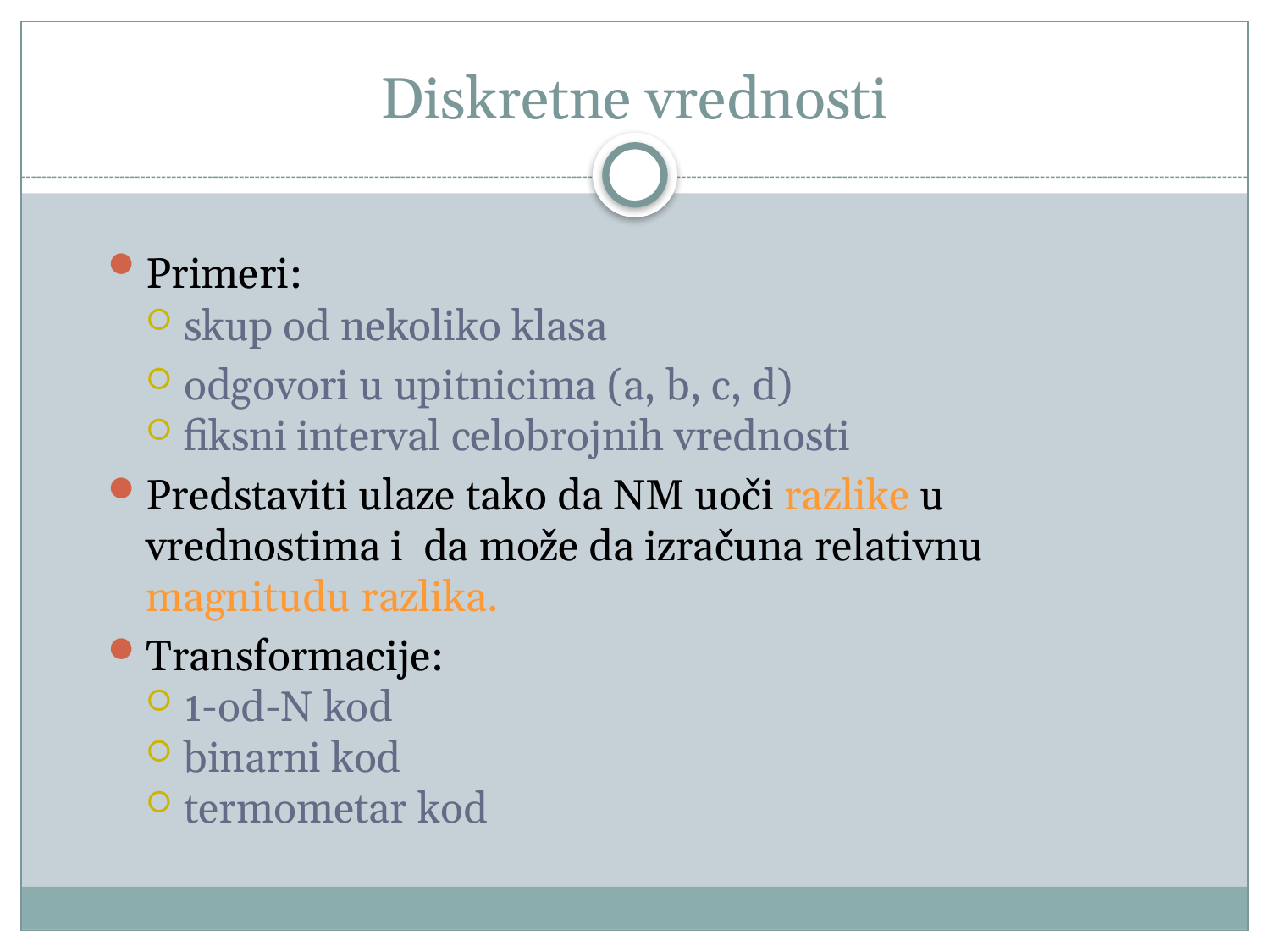

# Diskretne vrednosti
Primeri:
skup od nekoliko klasa
odgovori u upitnicima (a, b, c, d)
fiksni interval celobrojnih vrednosti
Predstaviti ulaze tako da NM uoči razlike u vrednostima i  da može da izračuna relativnu magnitudu razlika.
Transformacije:
1-od-N kod
binarni kod
termometar kod